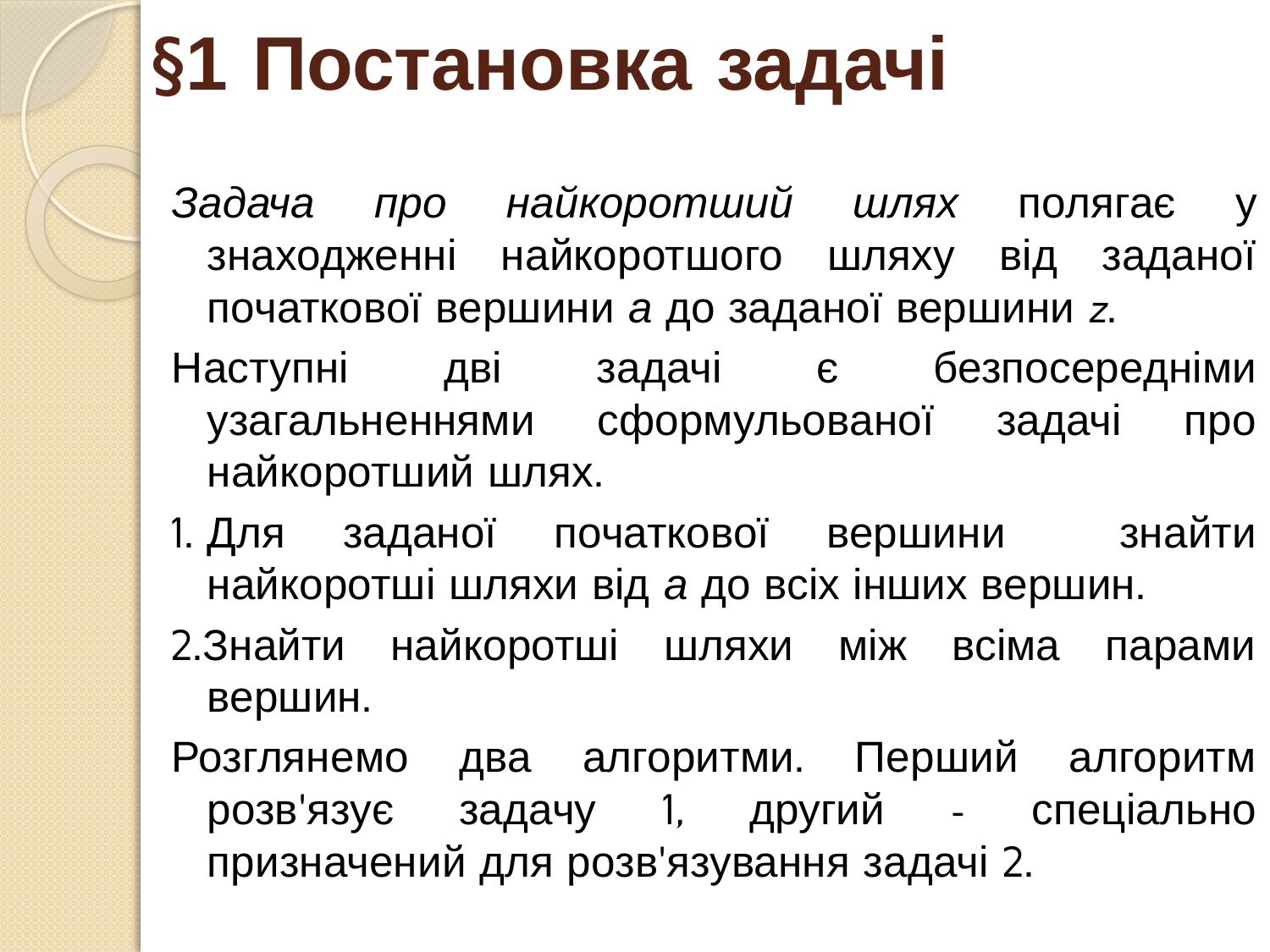

# §1 Постановка задачі
Задача про найкоротший шлях полягає у знаходженні найкоротшого шляху від заданої початкової вершини а до заданої вершини z.
Наступні дві задачі є безпосередніми узагальненнями сформульованої задачі про найкоротший шлях.
1.	Для заданої початкової вершини  знайти найкоротші шляхи від а до всіх інших вершин.
2.Знайти найкоротші шляхи між всіма парами вершин.
Розглянемо два алгоритми. Перший алгоритм розв'язує задачу 1, другий - спеціально призначений для розв'язування задачі 2.